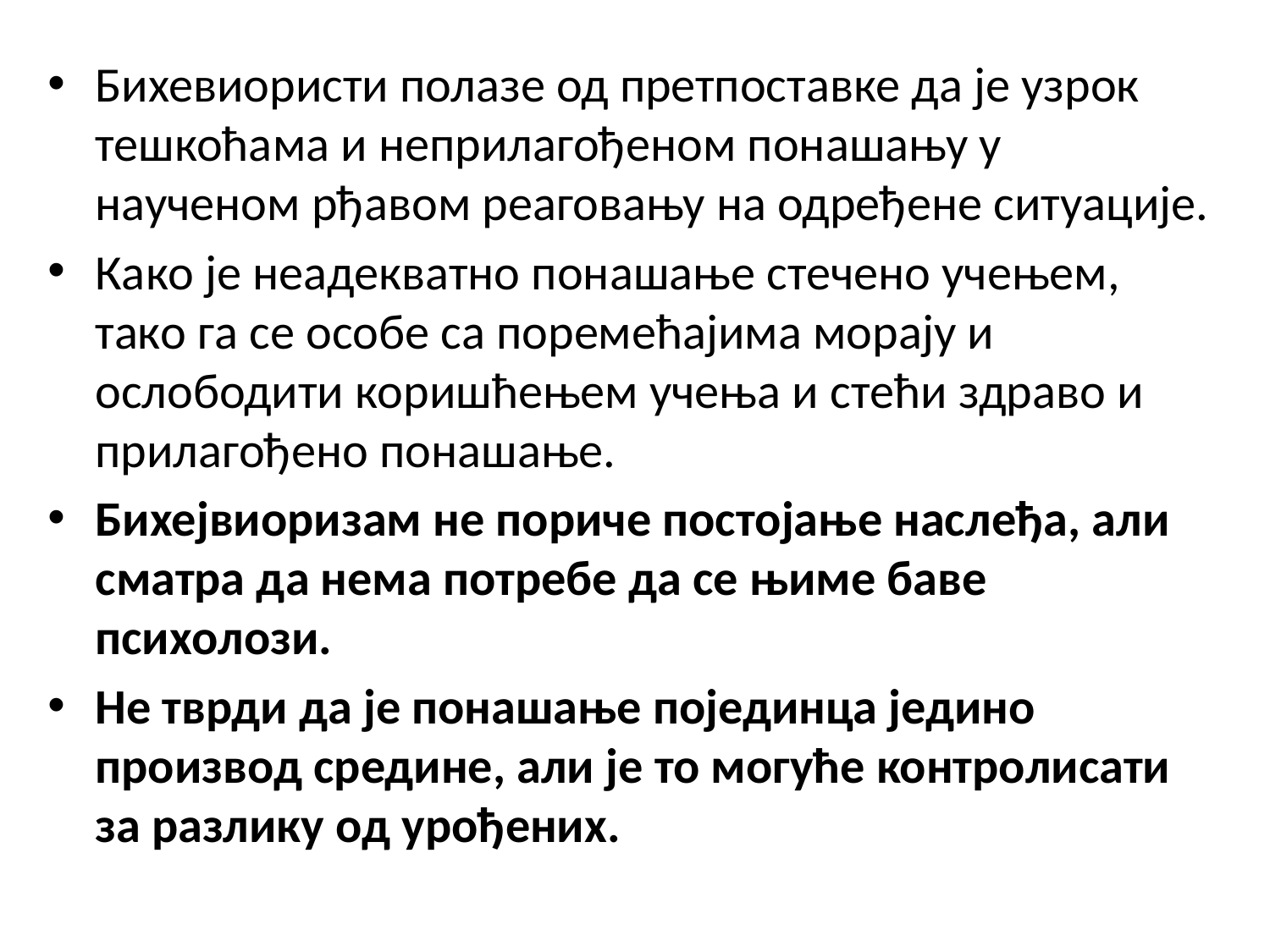

Бихевиористи полазе од претпоставке да је узрок тешкоћама и неприлагођеном понашању у наученом рђавом реаговању на одређене ситуације.
Како је неадекватно понашање стечено учењем, тако га се особе са поремећајима морају и ослободити коришћењем учења и стећи здраво и прилагођено понашање.
Бихејвиоризам не пориче постојање наслеђа, али сматра да нема потребе да се њиме баве психолози.
Не тврди да је понашање појединца једино производ средине, али је то могуће контролисати за разлику од урођених.